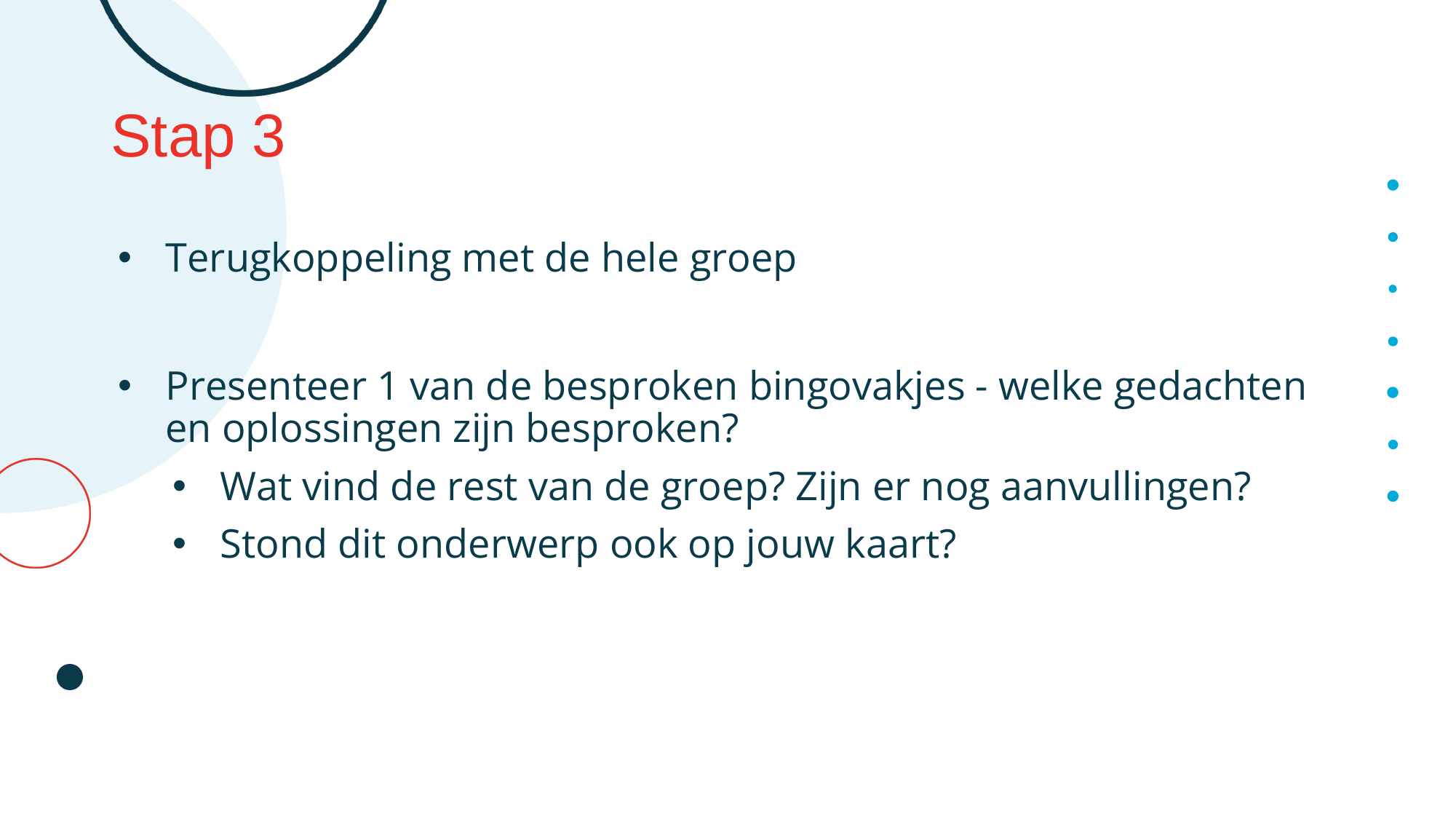

# Stap 3
Terugkoppeling met de hele groep

Presenteer 1 van de besproken bingovakjes - welke gedachten en oplossingen zijn besproken?
Wat vind de rest van de groep? Zijn er nog aanvullingen?
Stond dit onderwerp ook op jouw kaart?